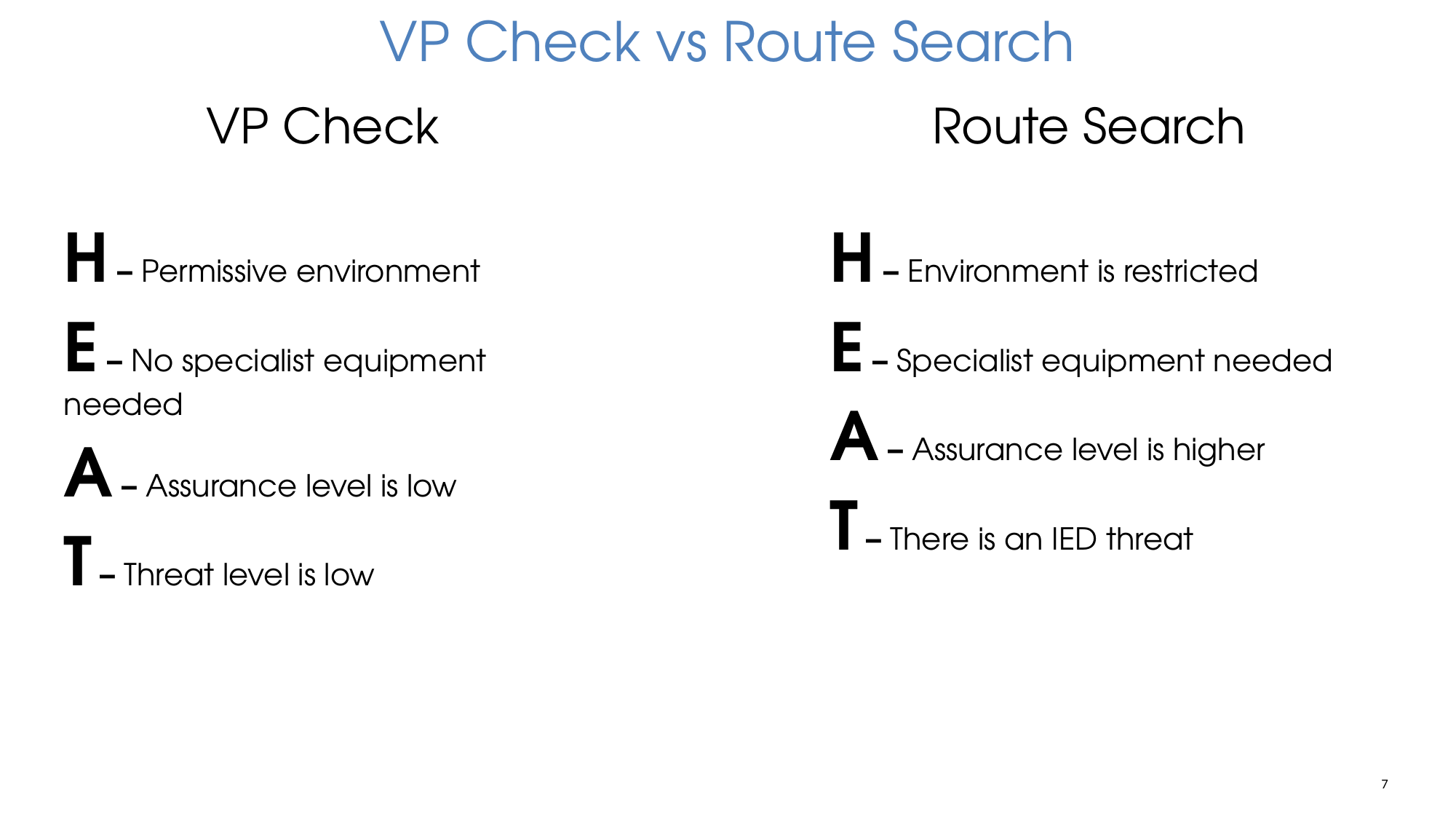

# VP Check vs Route Search
VP Check
Route Search
H – Permissive environment
E – No specialist equipment needed
A – Assurance level is low
T – Threat level is low
H – Environment is restricted
E – Specialist equipment needed
A – Assurance level is higher
T – There is an IED threat